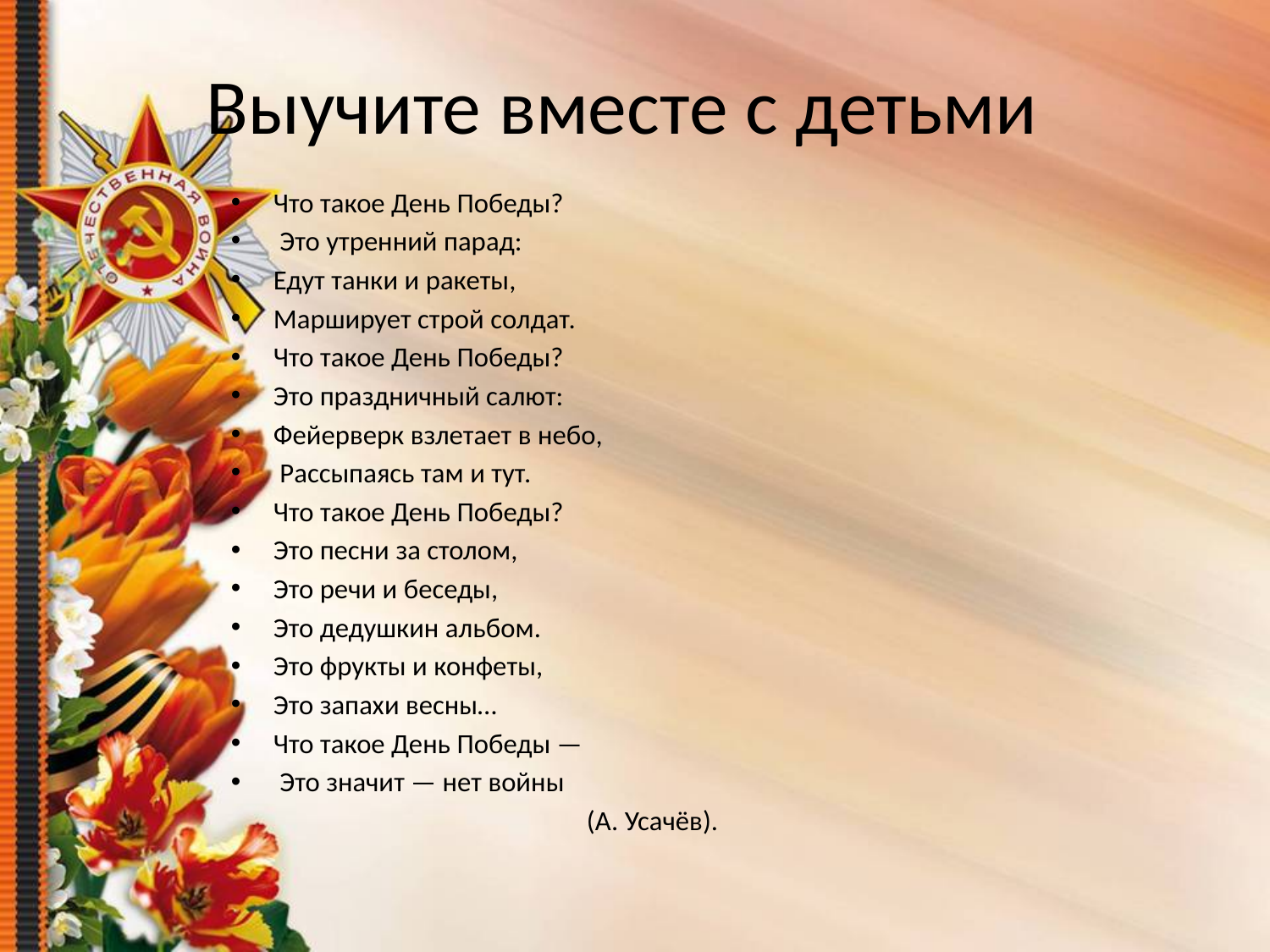

# Выучите вместе с детьми
Что такое День Победы?
 Это утренний парад:
Едут танки и ракеты,
Марширует строй солдат.
Что такое День Победы?
Это праздничный салют:
Фейерверк взлетает в небо,
 Рассыпаясь там и тут.
Что такое День Победы?
Это песни за столом,
Это речи и беседы,
Это дедушкин альбом.
Это фрукты и конфеты,
Это запахи весны…
Что такое День Победы —
 Это значит — нет войны
                                                        (А. Усачёв).